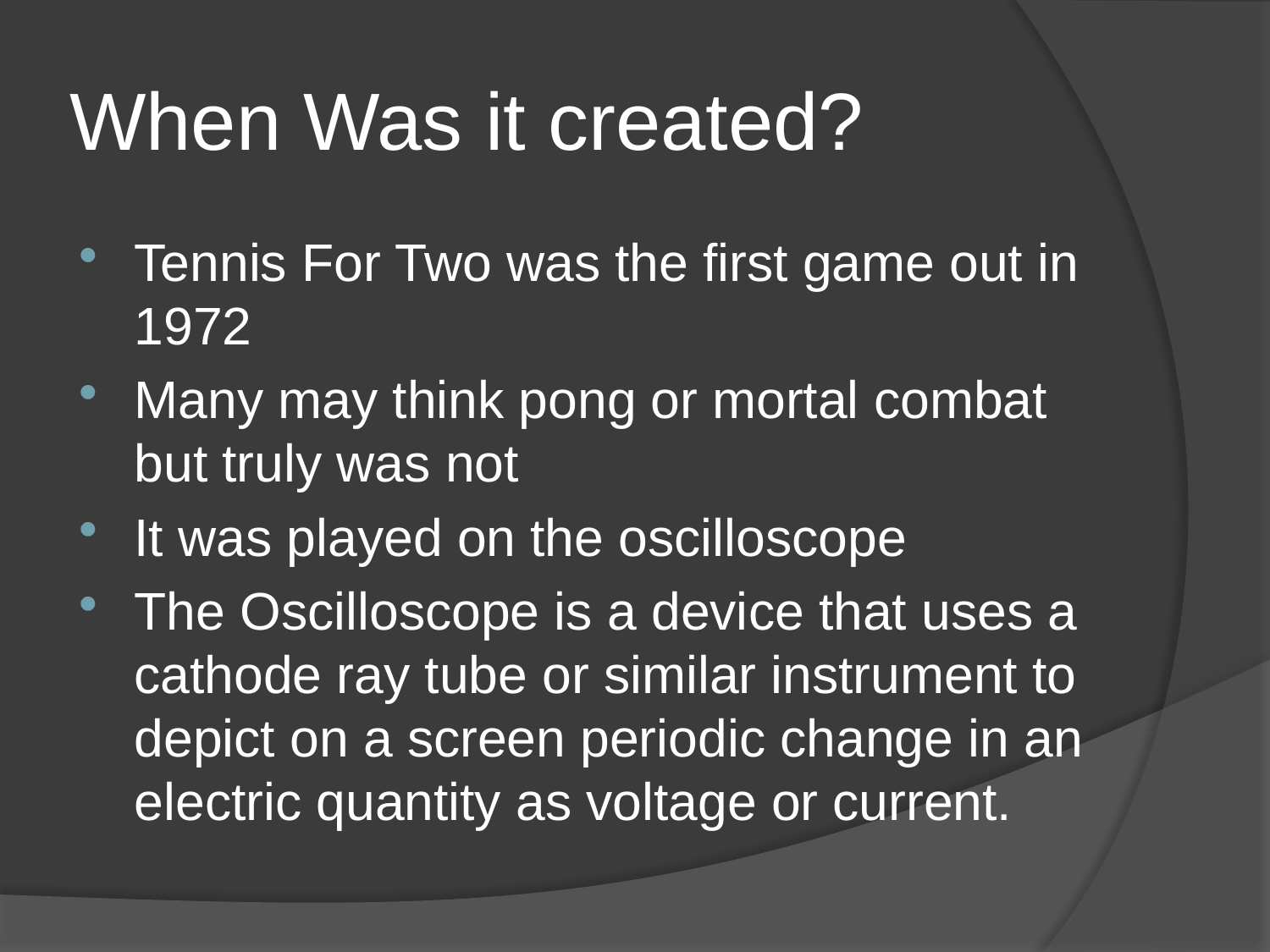

# When Was it created?
Tennis For Two was the first game out in 1972
Many may think pong or mortal combat but truly was not
It was played on the oscilloscope
The Oscilloscope is a device that uses a cathode ray tube or similar instrument to depict on a screen periodic change in an electric quantity as voltage or current.